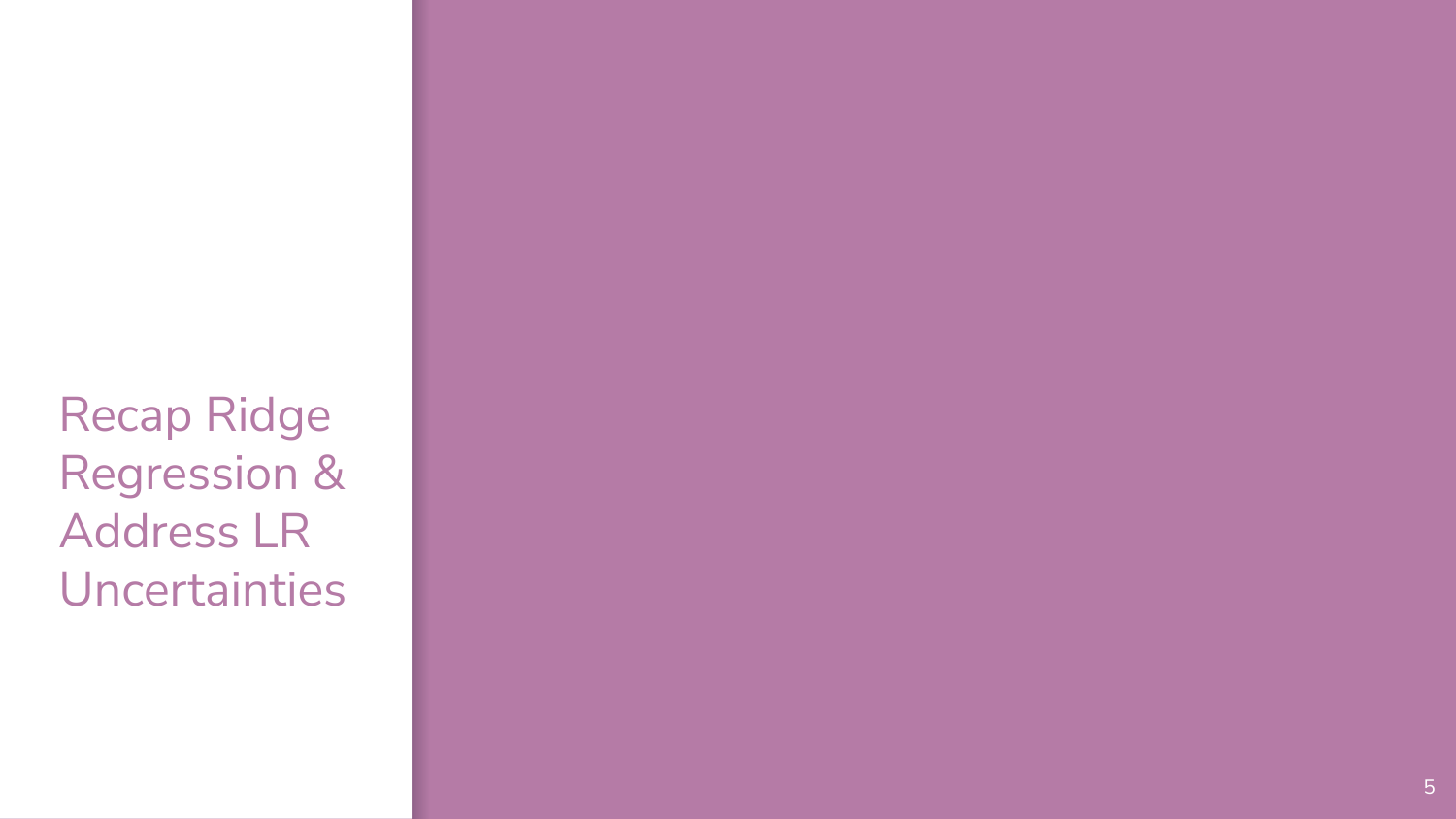

# Recap Ridge Regression & Address LR Uncertainties
5